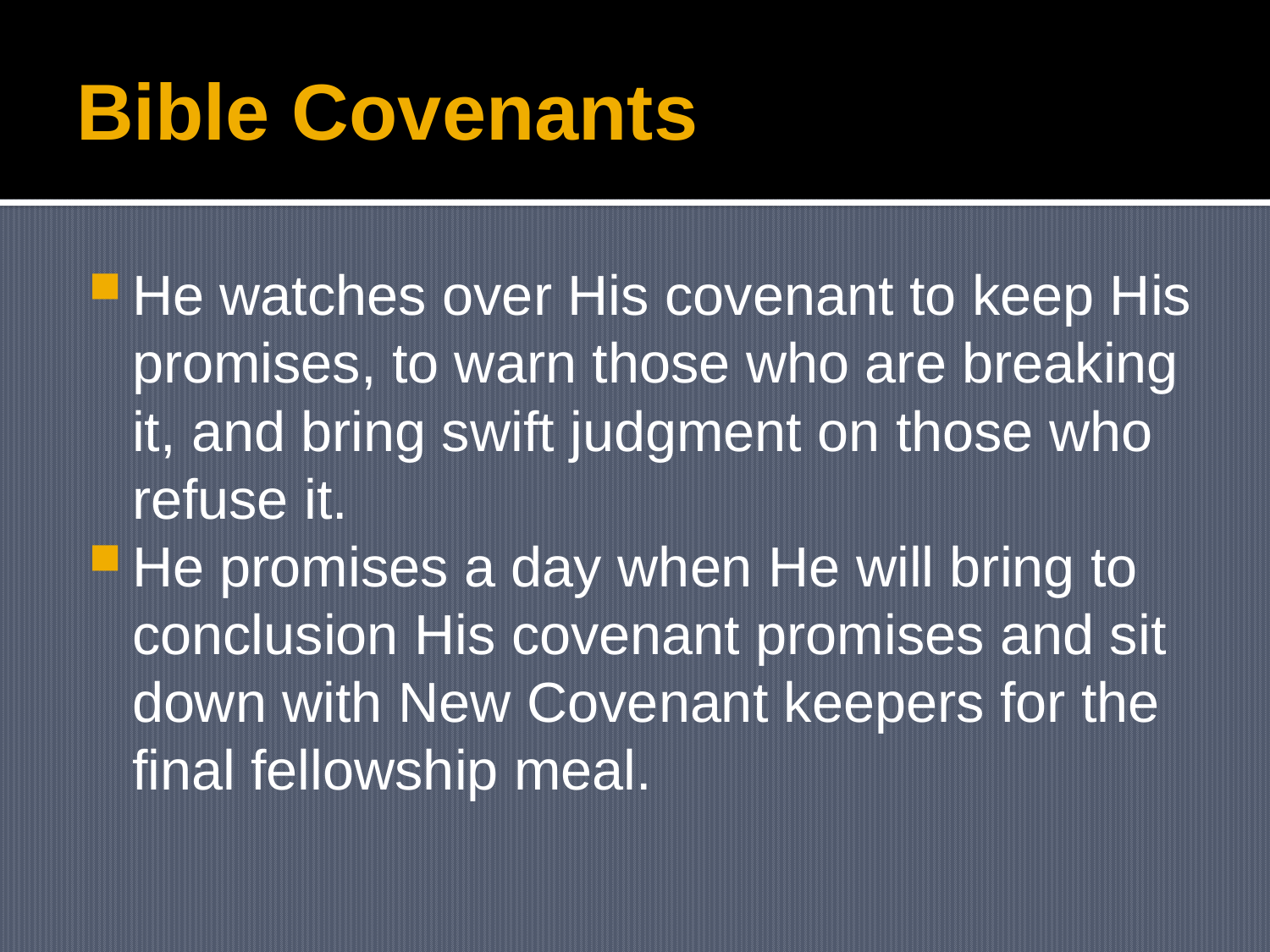

# Bible Covenants
He watches over His covenant to keep His promises, to warn those who are breaking it, and bring swift judgment on those who refuse it.
He promises a day when He will bring to conclusion His covenant promises and sit down with New Covenant keepers for the final fellowship meal.